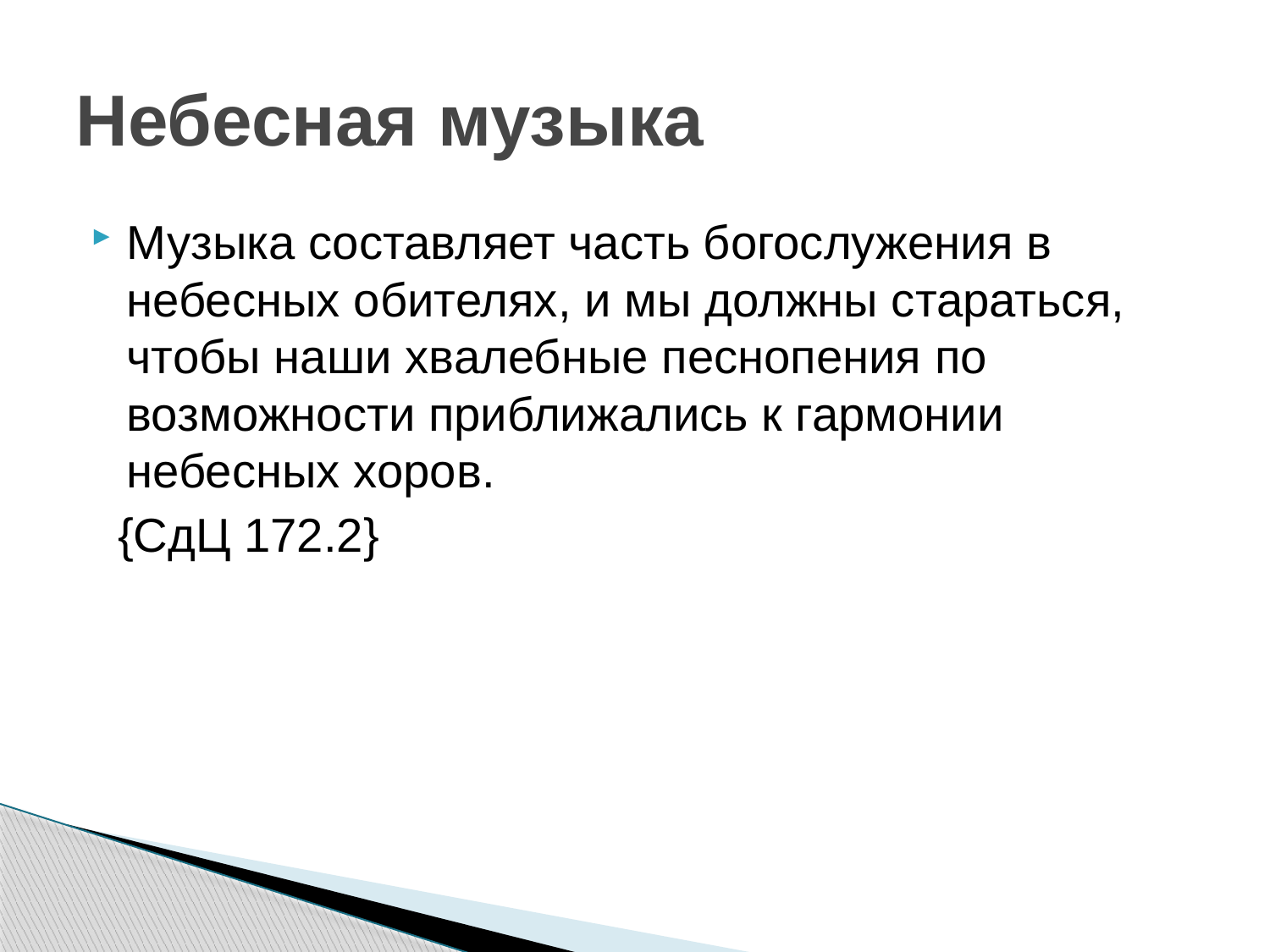

# Небесная музыка
Музыка составляет часть богослужения в небесных обителях, и мы должны стараться, чтобы наши хвалебные песнопения по возможности приближались к гармонии небесных хоров.
  {СдЦ 172.2}